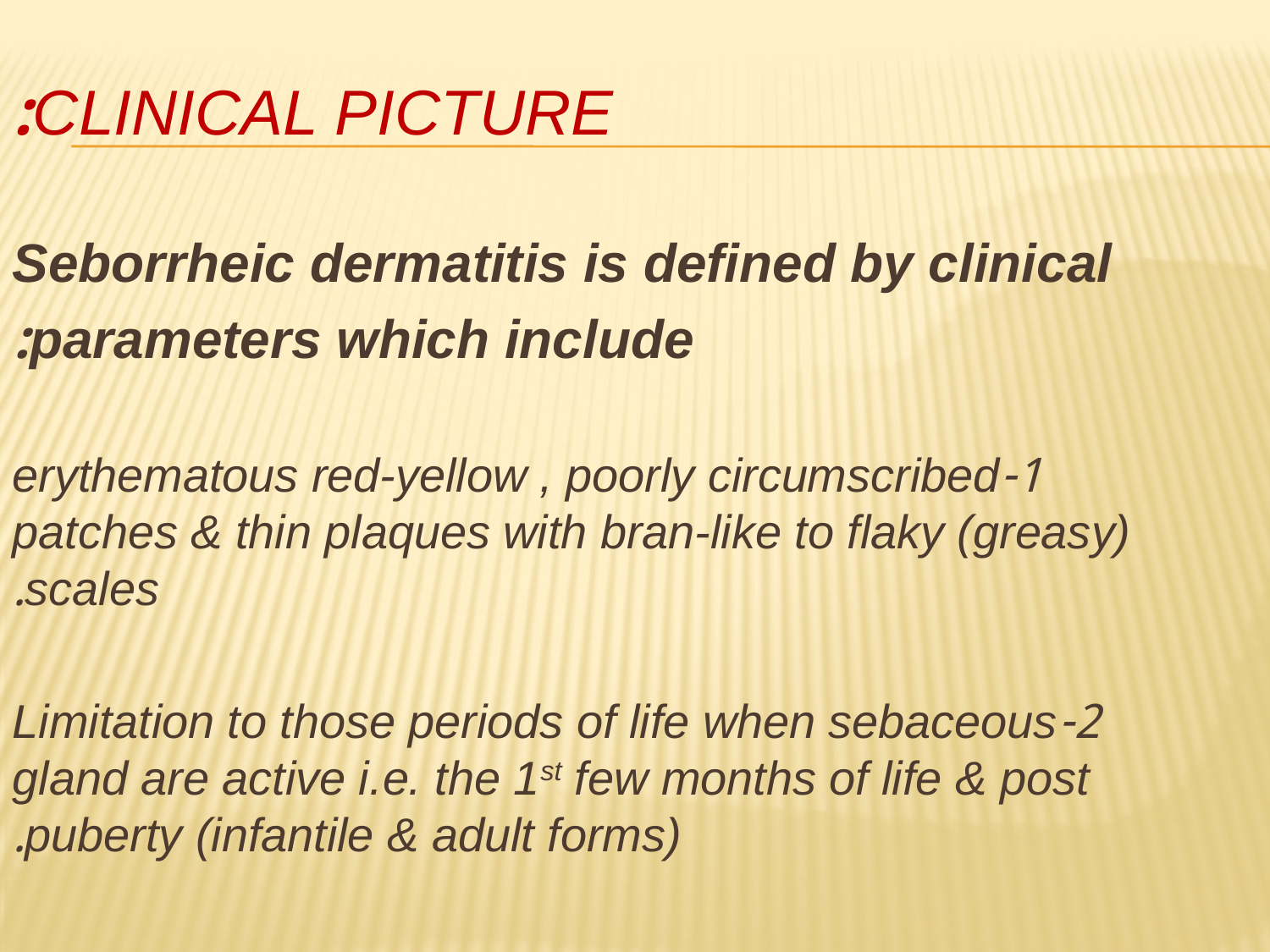

# Clinical Picture:
Seborrheic dermatitis is defined by clinical
parameters which include:

1-erythematous red-yellow , poorly circumscribed patches & thin plaques with bran-like to flaky (greasy) scales.

2-Limitation to those periods of life when sebaceous gland are active i.e. the 1st few months of life & post puberty (infantile & adult forms).